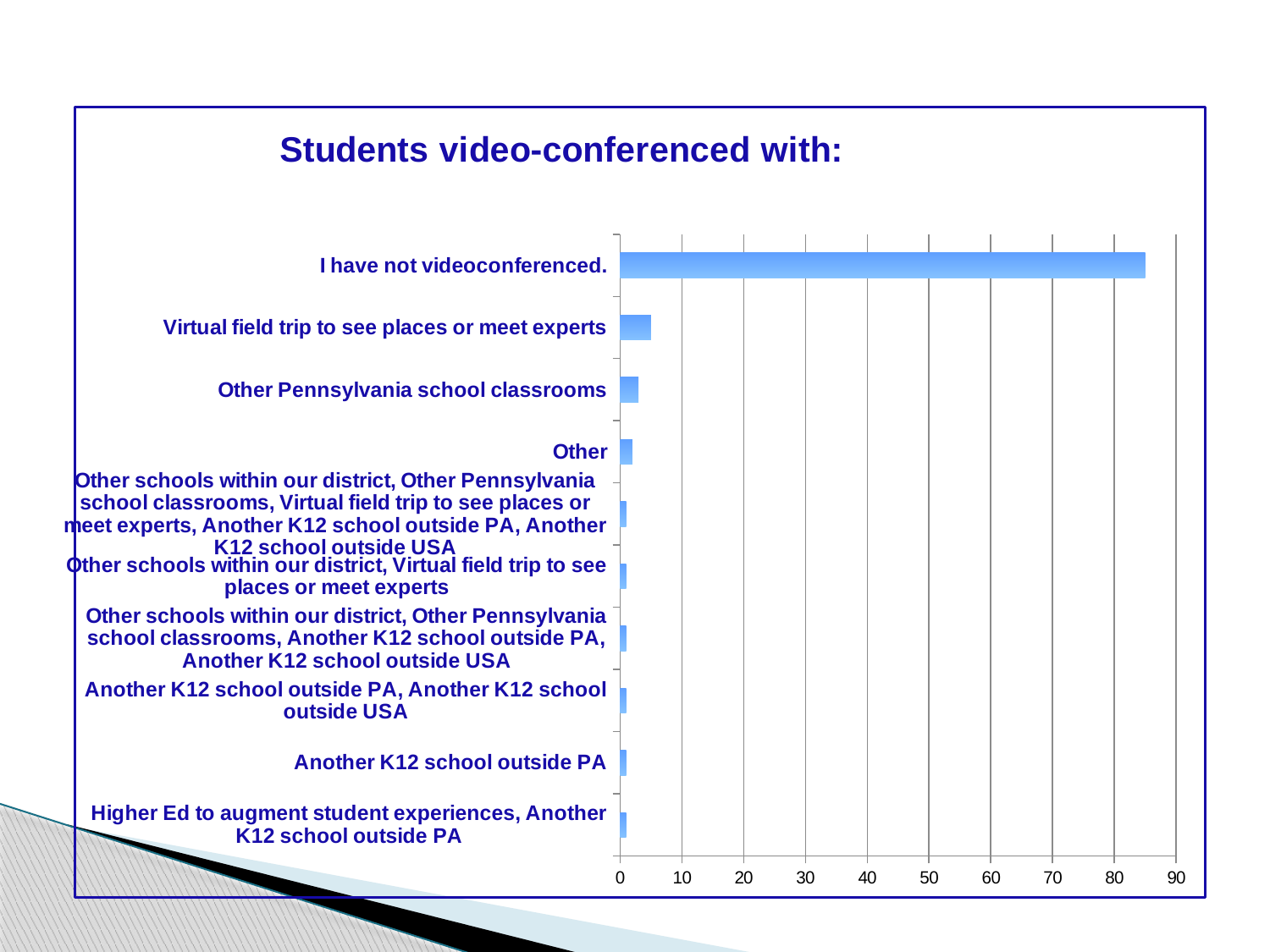

### Chart: Students video-conferenced with:

| Category | Total |
|---|---|
| Higher Ed to augment student experiences, Another K12 school outside PA | 1.0 |
| Another K12 school outside PA | 1.0 |
| Another K12 school outside PA, Another K12 school outside USA | 1.0 |
| Other schools within our district, Other Pennsylvania school classrooms, Another K12 school outside PA, Another K12 school outside USA | 1.0 |
| Other schools within our district, Virtual field trip to see places or meet experts | 1.0 |
| Other schools within our district, Other Pennsylvania school classrooms, Virtual field trip to see places or meet experts, Another K12 school outside PA, Another K12 school outside USA | 1.0 |
| Other | 2.0 |
| Other Pennsylvania school classrooms | 3.0 |
| Virtual field trip to see places or meet experts | 5.0 |
| I have not videoconferenced. | 85.0 |